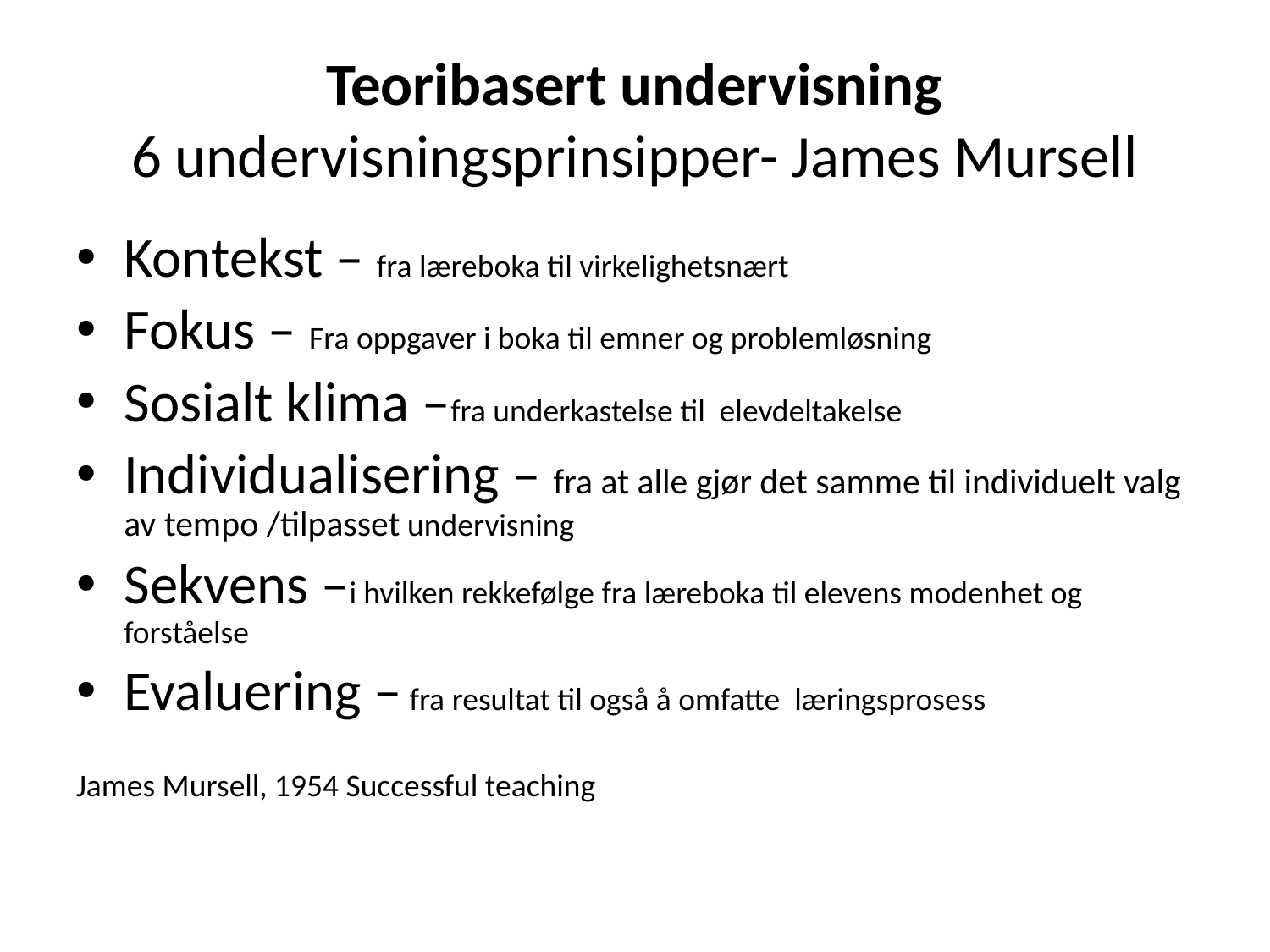

# Teoribasert undervisning 6 undervisningsprinsipper- James Mursell
Kontekst – fra læreboka til virkelighetsnært
Fokus – Fra oppgaver i boka til emner og problemløsning
Sosialt klima –fra underkastelse til  elevdeltakelse
Individualisering – fra at alle gjør det samme til individuelt valg av tempo /tilpasset undervisning
Sekvens –i hvilken rekkefølge fra læreboka til elevens modenhet og forståelse
Evaluering – fra resultat til også å omfatte  læringsprosess

James Mursell, 1954 Successful teaching